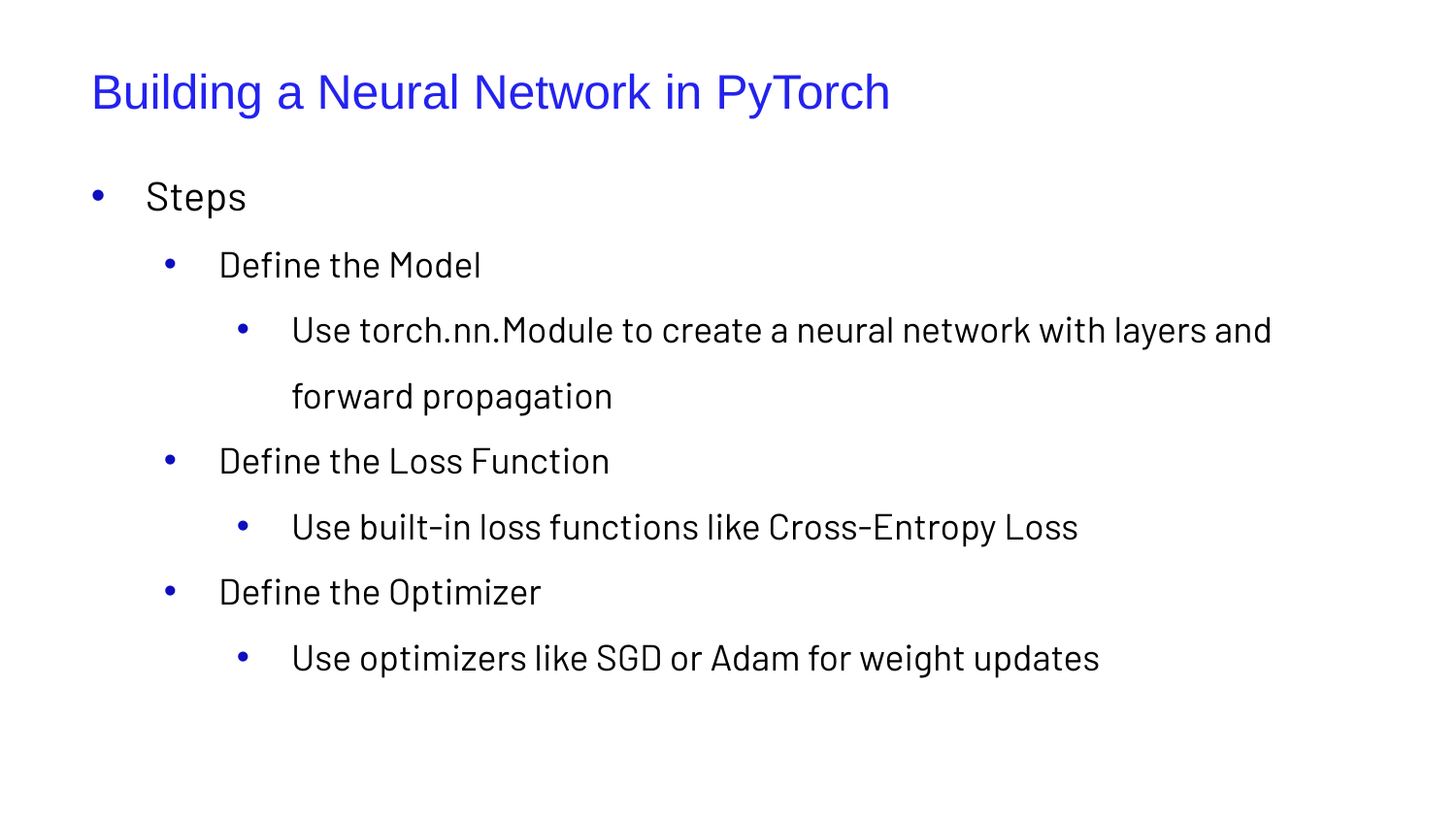

Building a Neural Network in PyTorch
Steps
Define the Model
Use torch.nn.Module to create a neural network with layers and forward propagation
Define the Loss Function
Use built-in loss functions like Cross-Entropy Loss
Define the Optimizer
Use optimizers like SGD or Adam for weight updates